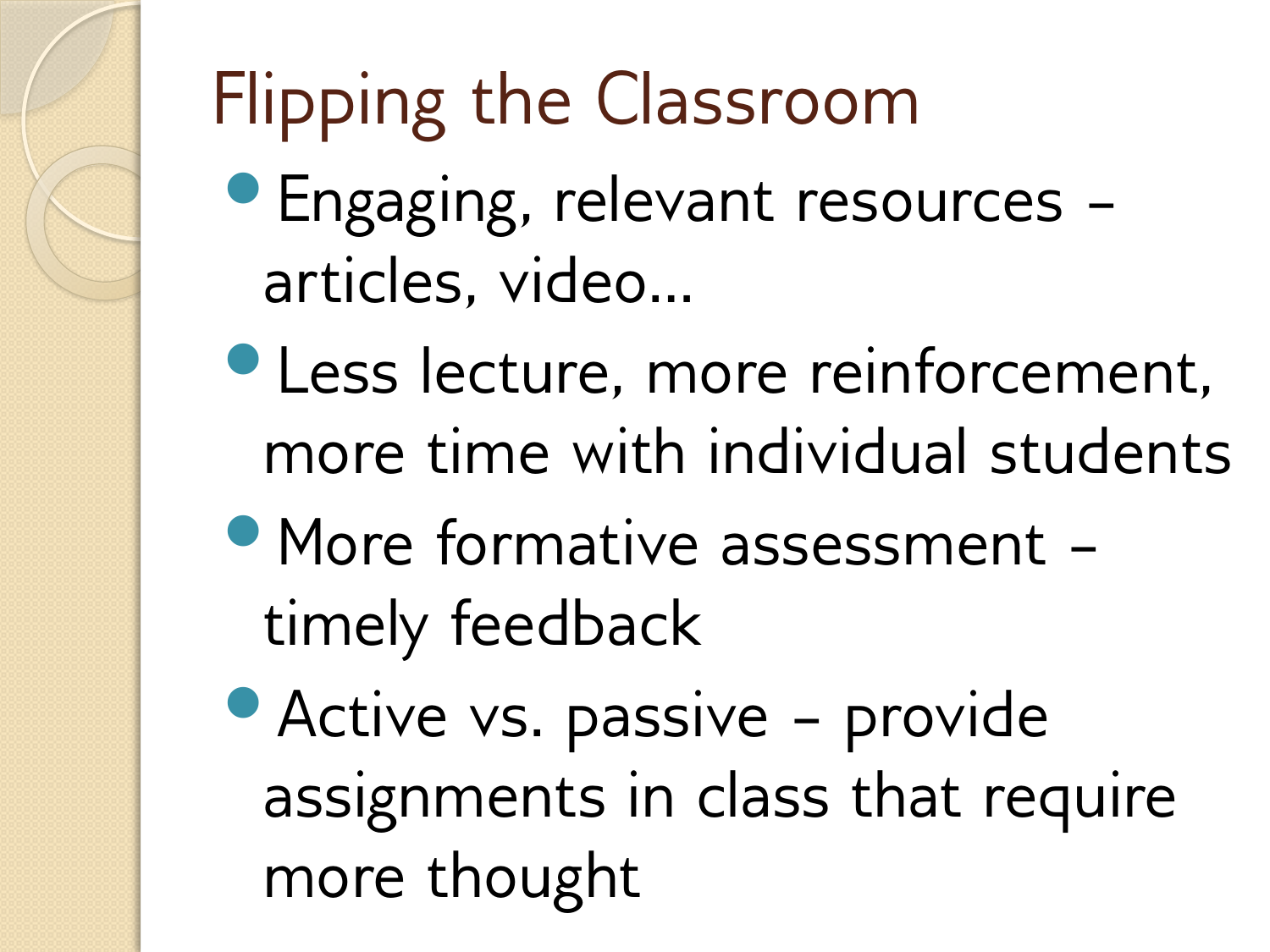

# Flipping the Classroom
Engaging, relevant resources – articles, video…
Less lecture, more reinforcement, more time with individual students
More formative assessment – timely feedback
Active vs. passive – provide assignments in class that require more thought